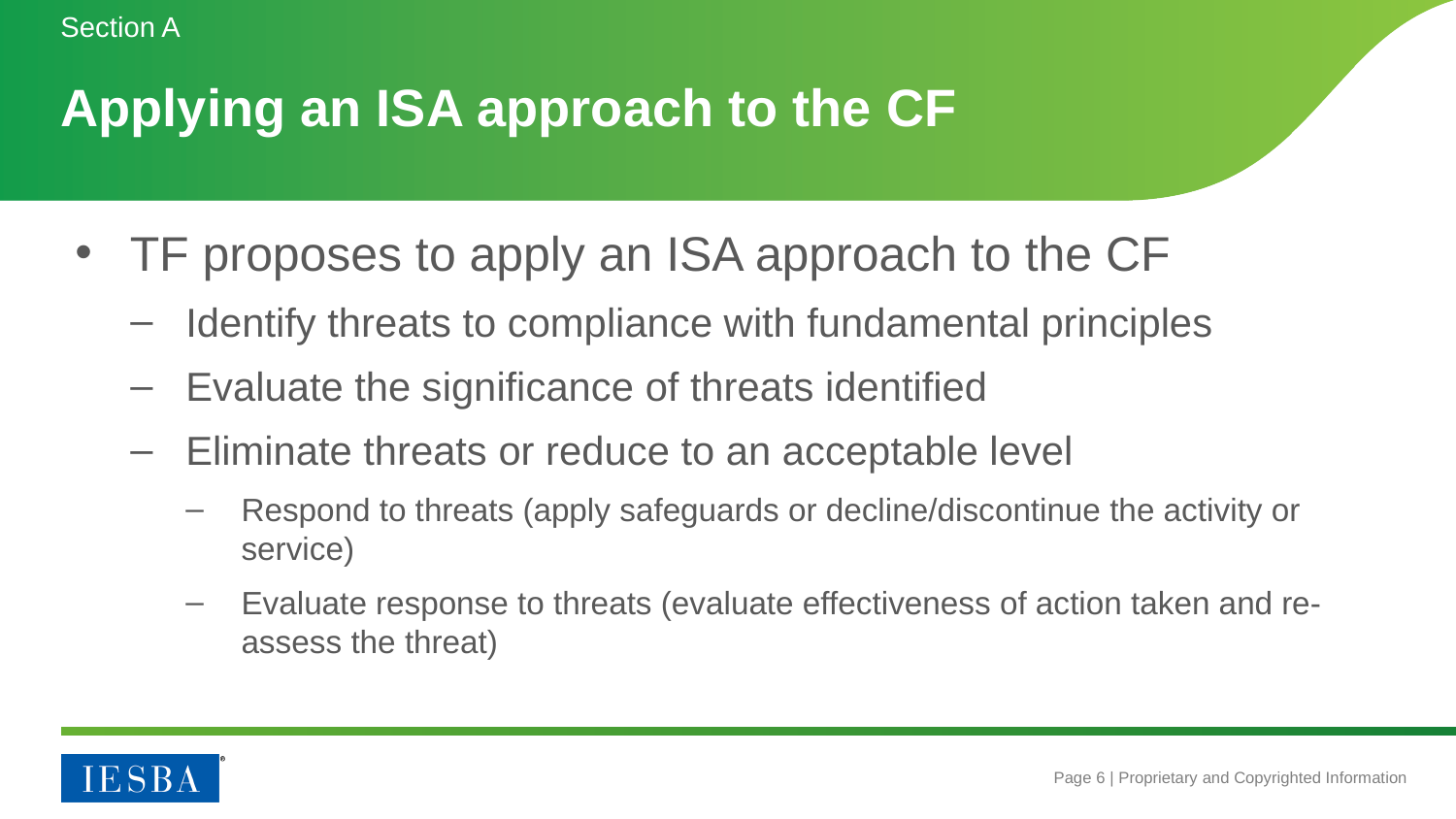

Section A
# Applying an ISA approach to the CF
TF proposes to apply an ISA approach to the CF
Identify threats to compliance with fundamental principles
Evaluate the significance of threats identified
Eliminate threats or reduce to an acceptable level
Respond to threats (apply safeguards or decline/discontinue the activity or service)
Evaluate response to threats (evaluate effectiveness of action taken and re-assess the threat)